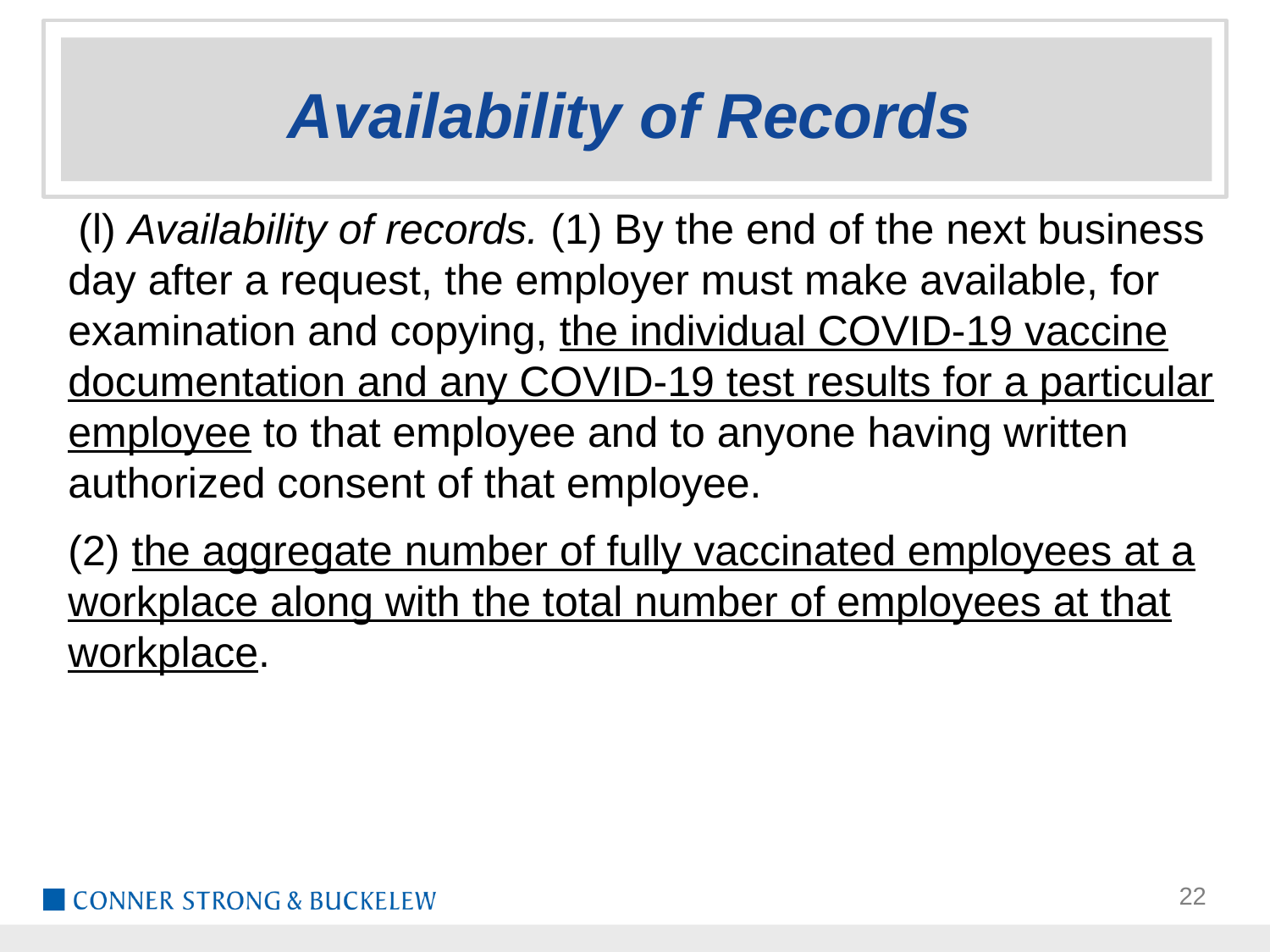

# Availability of Records
 (l) Availability of records. (1) By the end of the next business day after a request, the employer must make available, for examination and copying, the individual COVID-19 vaccine documentation and any COVID-19 test results for a particular employee to that employee and to anyone having written authorized consent of that employee.
(2) the aggregate number of fully vaccinated employees at a workplace along with the total number of employees at that workplace.